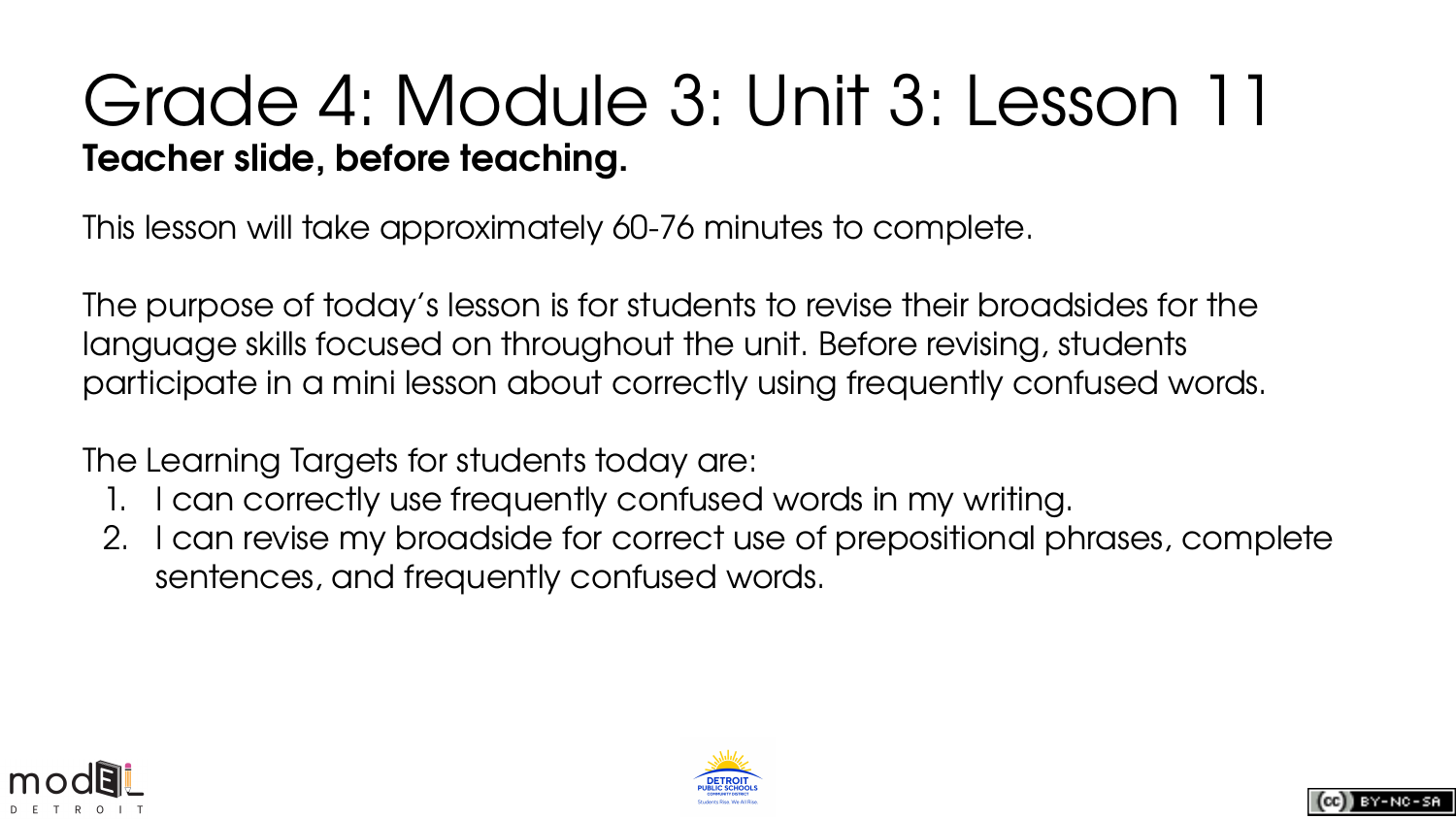

# Grade 4: Module 3: Unit 3: Lesson 11
Teacher slide, before teaching.
This lesson will take approximately 60-76 minutes to complete.

The purpose of today’s lesson is for students to revise their broadsides for the language skills focused on throughout the unit. Before revising, students participate in a mini lesson about correctly using frequently confused words.

The Learning Targets for students today are:
I can correctly use frequently confused words in my writing.
I can revise my broadside for correct use of prepositional phrases, complete sentences, and frequently confused words.